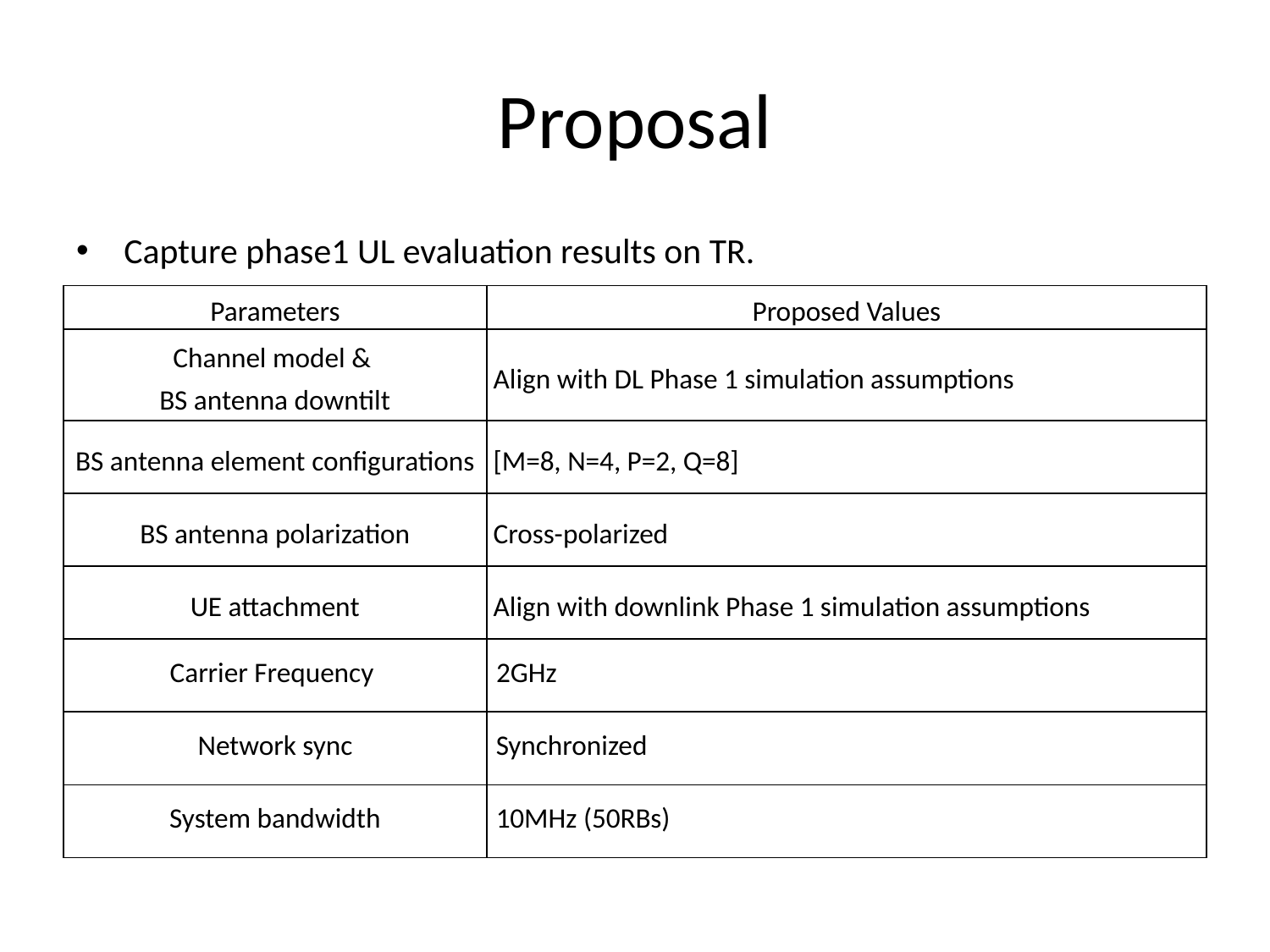

# Proposal
Capture phase1 UL evaluation results on TR.

| Parameters | Proposed Values |
| --- | --- |
| Channel model & BS antenna downtilt | Align with DL Phase 1 simulation assumptions |
| BS antenna element configurations | [M=8, N=4, P=2, Q=8] |
| BS antenna polarization | Cross-polarized |
| UE attachment | Align with downlink Phase 1 simulation assumptions |
| Carrier Frequency | 2GHz |
| Network sync | Synchronized |
| System bandwidth | 10MHz (50RBs) |